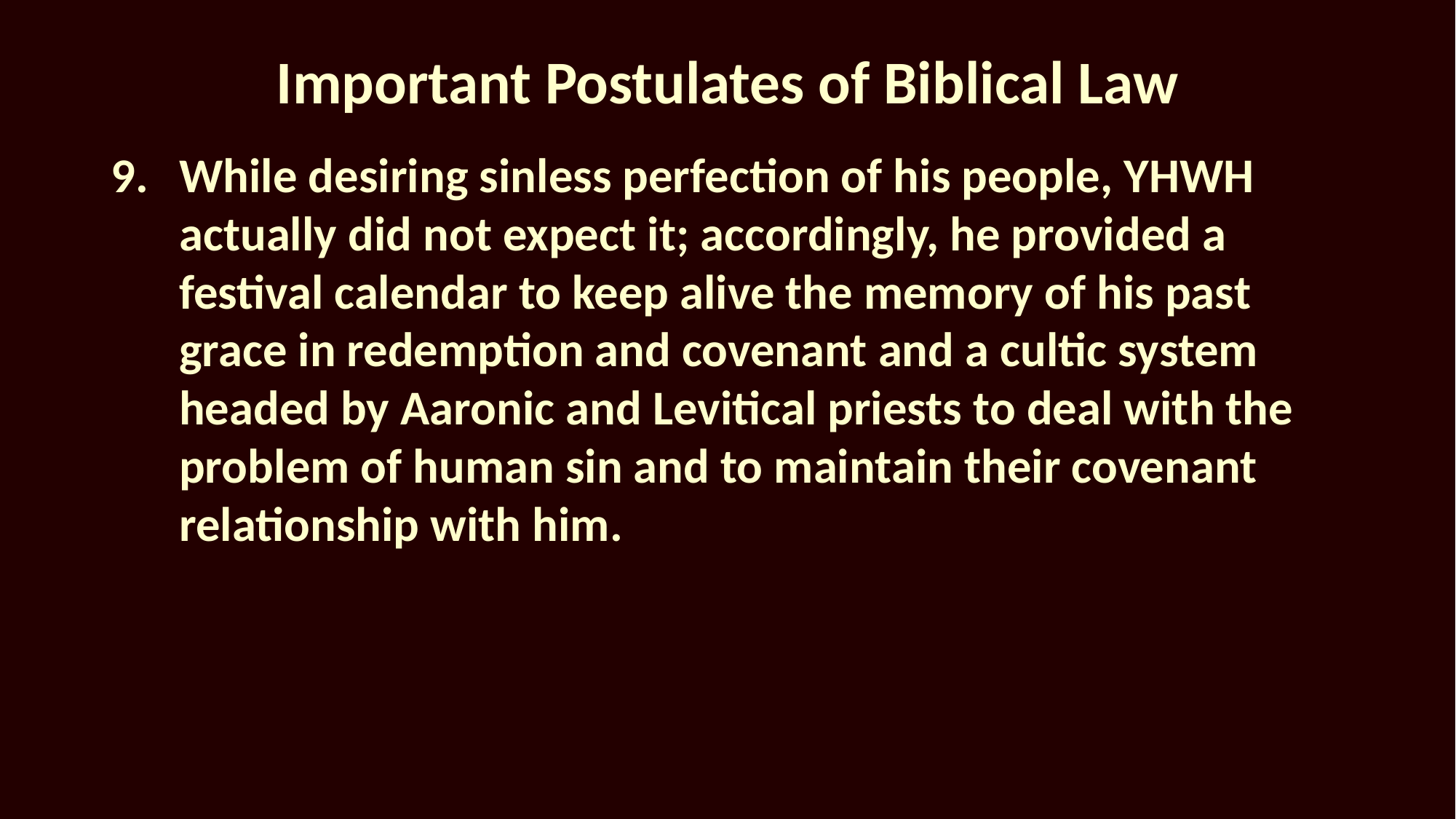

# Important Postulates of Biblical Law
9.	While desiring sinless perfection of his people, YHWH actually did not expect it; accordingly, he provided a festival calendar to keep alive the memory of his past grace in redemption and covenant and a cultic system headed by Aaronic and Levitical priests to deal with the problem of human sin and to maintain their covenant relationship with him.